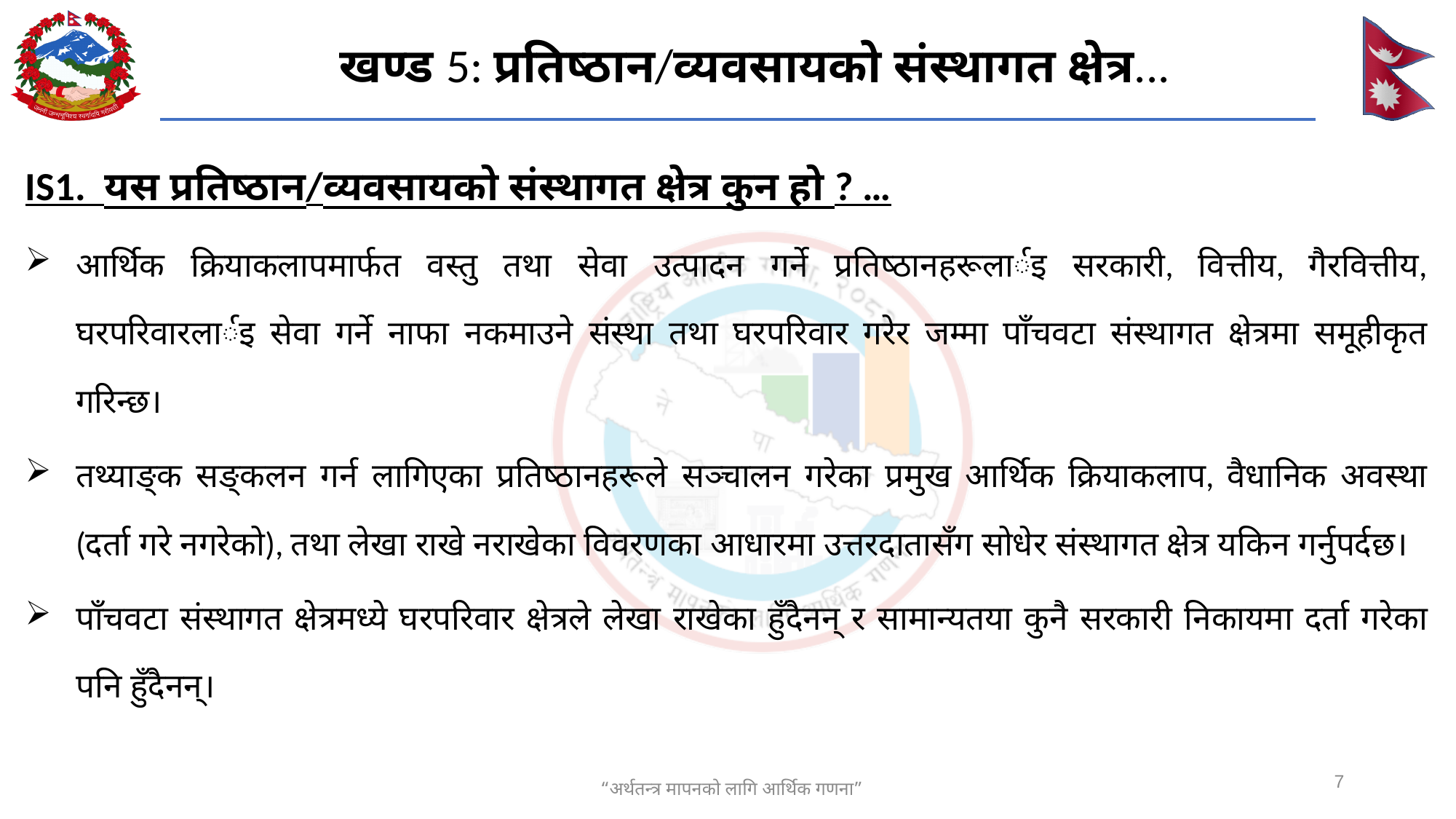

# खण्ड 5: प्रतिष्ठान/व्यवसायको संस्थागत क्षेत्र...
IS1.  यस प्रतिष्ठान/व्यवसायको संस्थागत क्षेत्र कुन हो ? …
आर्थिक क्रियाकलापमार्फत वस्तु तथा सेवा उत्पादन गर्ने प्रतिष्ठानहरूलार्इ सरकारी, वित्तीय, गैरवित्तीय, घरपरिवारलार्इ सेवा गर्ने नाफा नकमाउने संस्था तथा घरपरिवार गरेर जम्मा पाँचवटा संस्थागत क्षेत्रमा समूहीकृत गरिन्छ।
तथ्याङ्क सङ्कलन गर्न लागिएका प्रतिष्ठानहरूले सञ्चालन गरेका प्रमुख आर्थिक क्रियाकलाप, वैधानिक अवस्था (दर्ता गरे नगरेको), तथा लेखा राखे नराखेका विवरणका आधारमा उत्तरदातासँग सोधेर संस्थागत क्षेत्र यकिन गर्नुपर्दछ।
पाँचवटा संस्थागत क्षेत्रमध्ये घरपरिवार क्षेत्रले लेखा राखेका हुँदैनन् र सामान्यतया कुनै सरकारी निकायमा दर्ता गरेका पनि हुँदैनन्।

7
“अर्थतन्त्र मापनको लागि आर्थिक गणना”